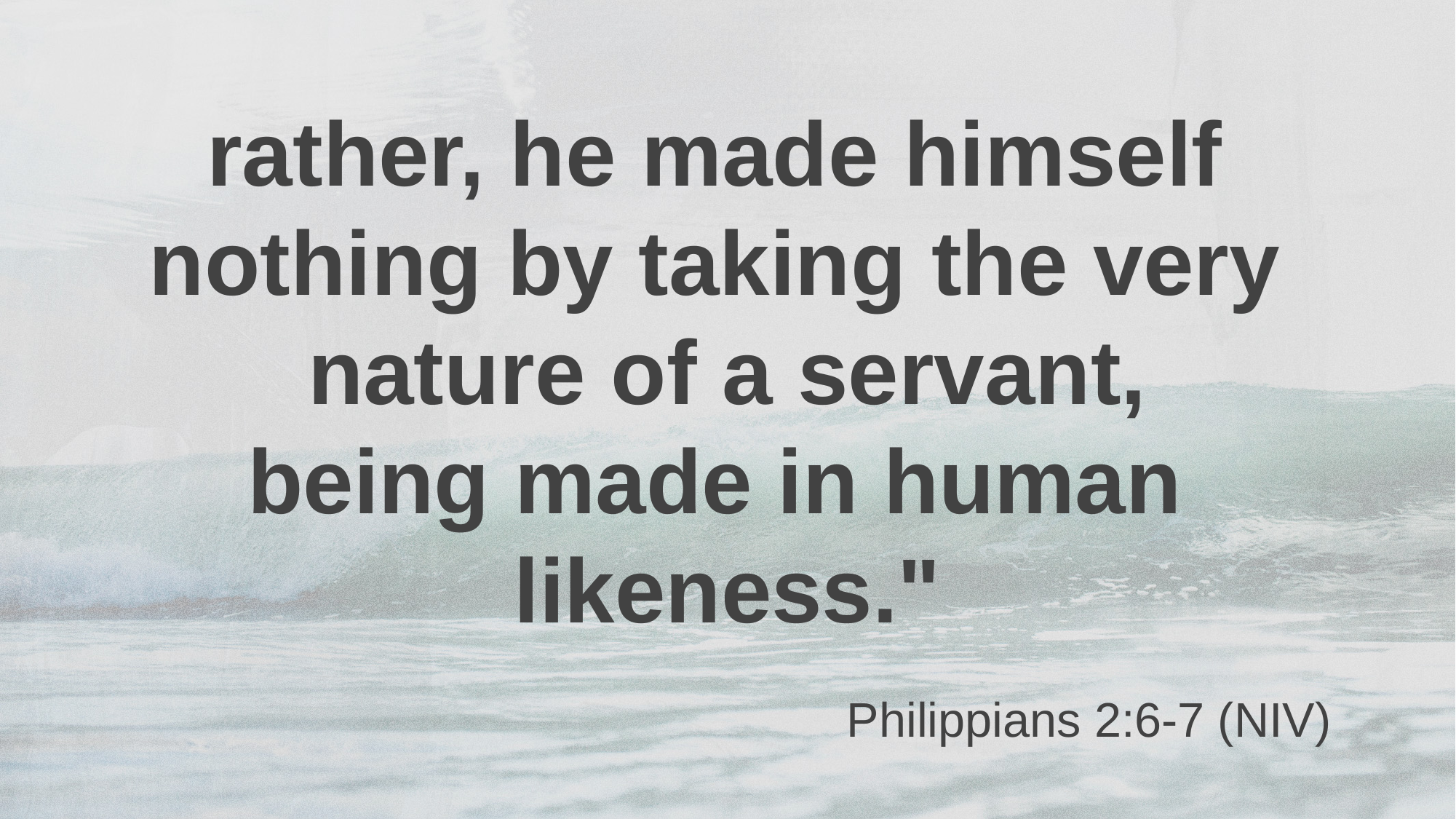

# rather, he made himself  nothing by taking the very nature of a servant, being made in human  likeness."
Philippians 2:6-7 (NIV)